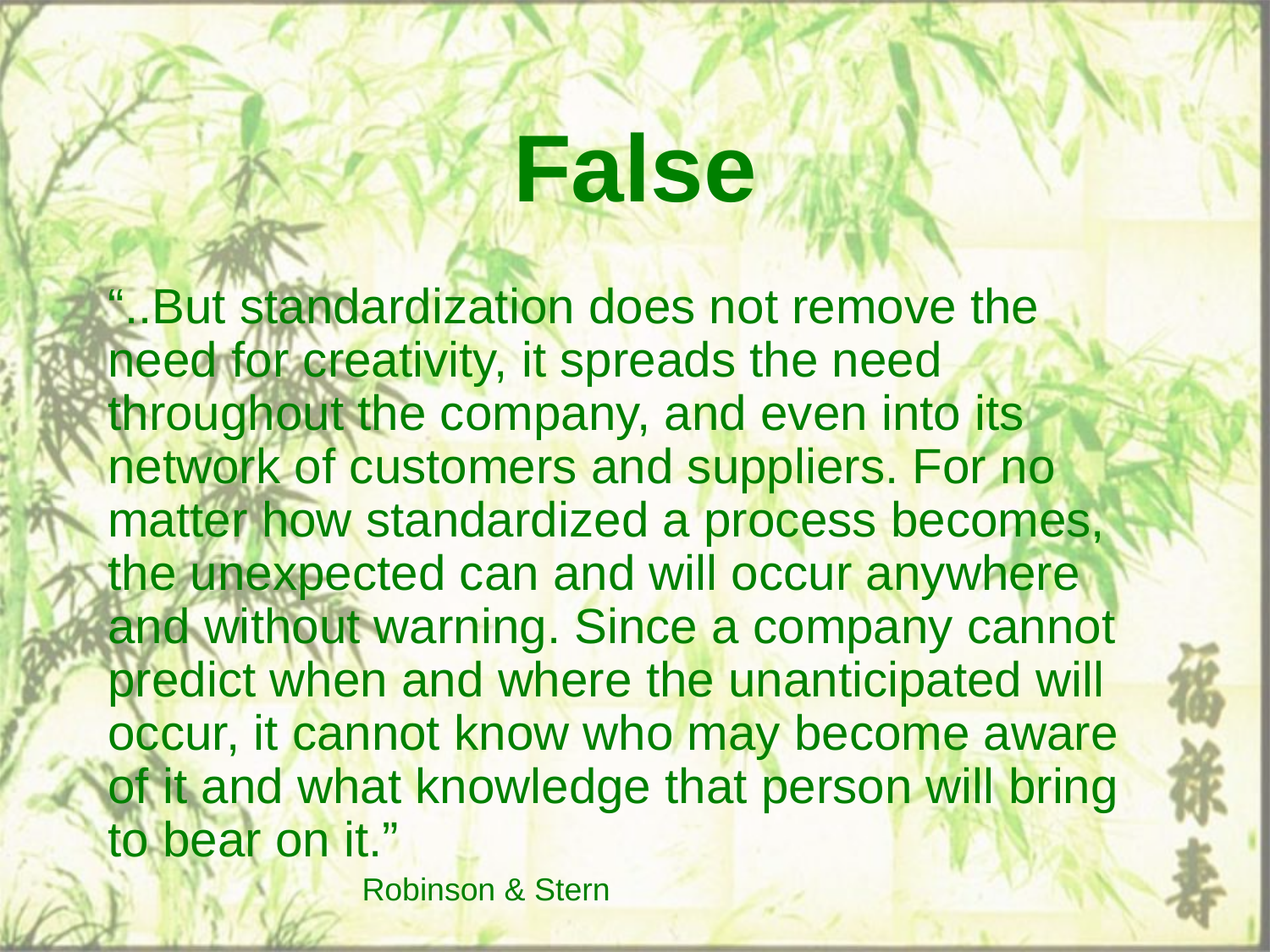

# False
“..But standardization does not remove the need for creativity, it spreads the need throughout the company, and even into its network of customers and suppliers. For no matter how standardized a process becomes, the unexpected can and will occur anywhere and without warning. Since a company cannot predict when and where the unanticipated will occur, it cannot know who may become aware of it and what knowledge that person will bring to bear on it.”
Robinson & Stern